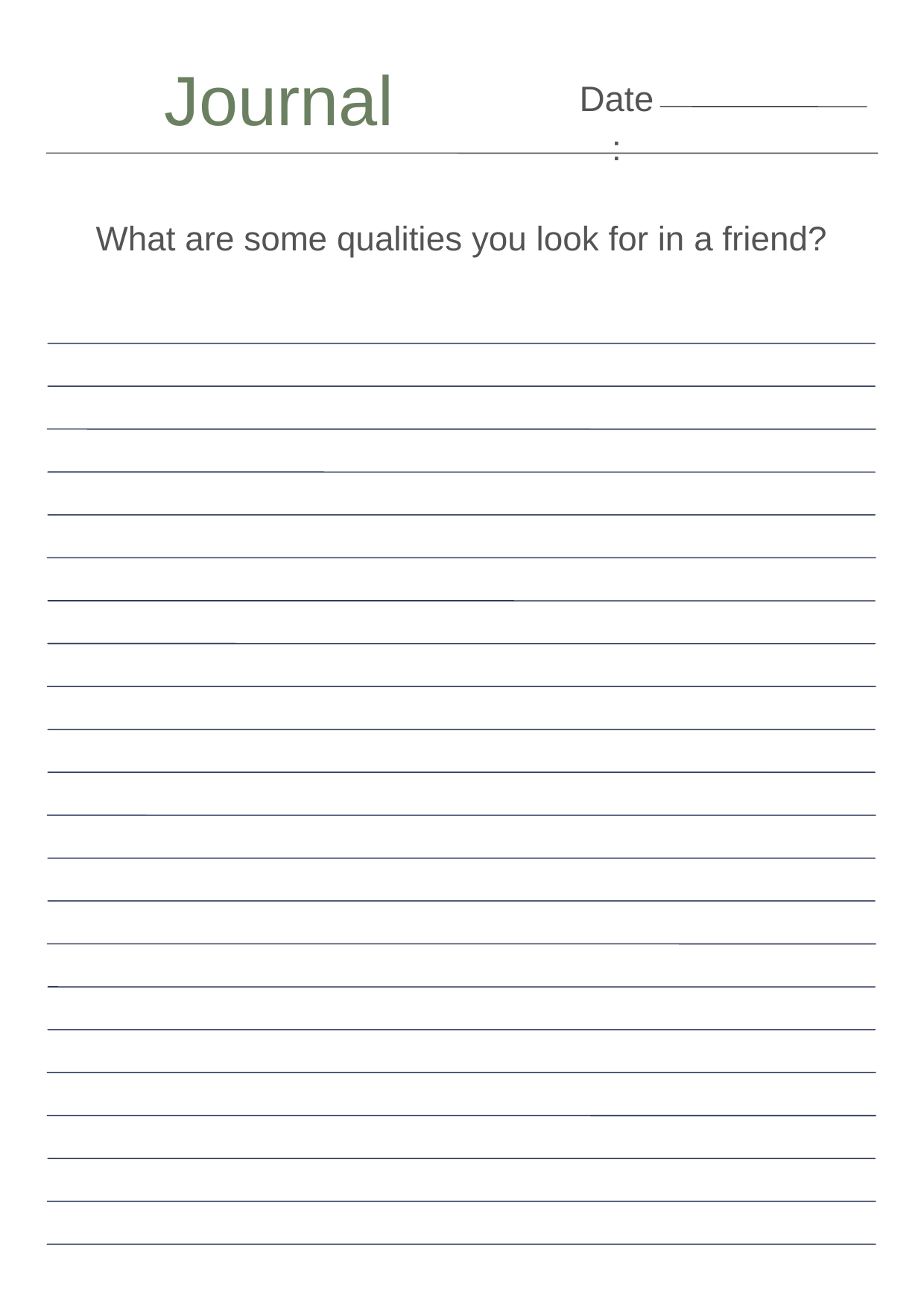

Journal
Date:

What are some qualities you look for in a friend?